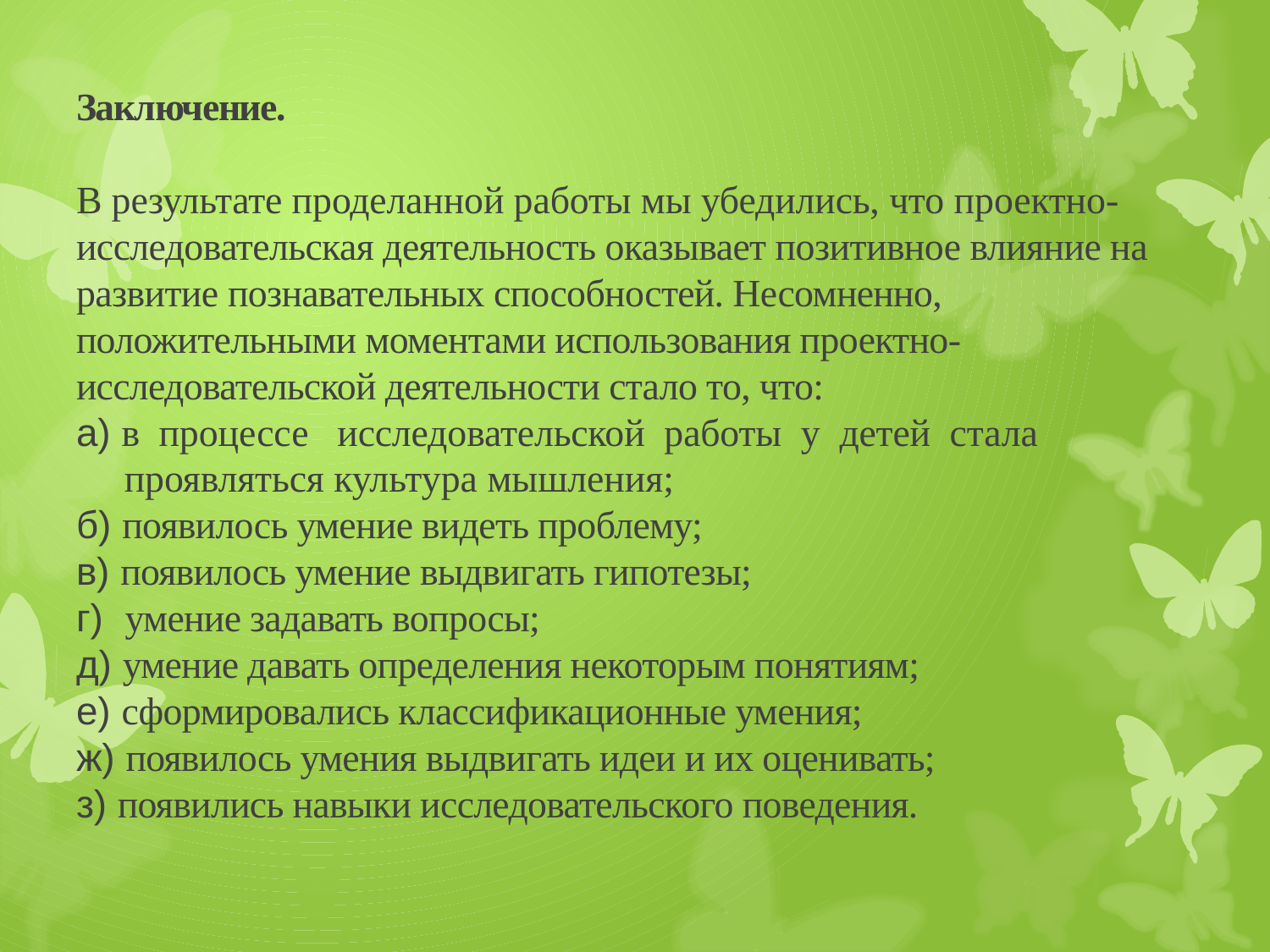

# Заключение. В результате проделанной работы мы убедились, что проектно-исследовательская деятельность оказывает позитивное влияние на развитие познавательных способностей. Несомненно, положительными моментами использования проектно-исследовательской деятельности стало то, что: а) в  процессе   исследовательской  работы  у  детей  стала проявляться культура мышления; б) появилось умение видеть проблему; в) появилось умение выдвигать гипотезы; г)  умение задавать вопросы; д) умение давать определения некоторым понятиям; е) сформировались классификационные умения; ж) появилось умения выдвигать идеи и их оценивать; з) появились навыки исследовательского поведения.